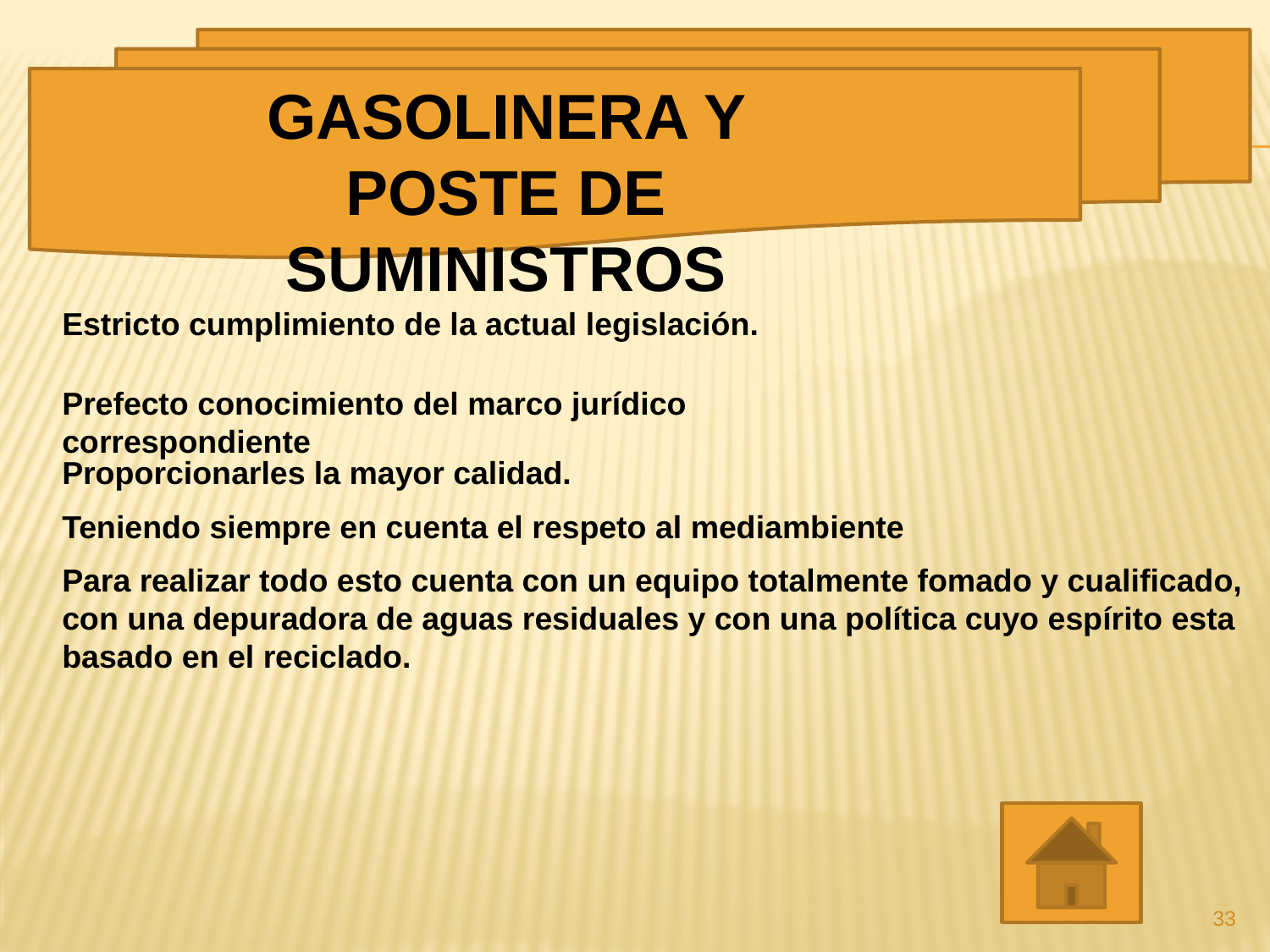

#
GASOLINERA Y POSTE DE SUMINISTROS
Estricto cumplimiento de la actual legislación.

Prefecto conocimiento del marco jurídico correspondiente
Proporcionarles la mayor calidad.
Teniendo siempre en cuenta el respeto al mediambiente
Para realizar todo esto cuenta con un equipo totalmente fomado y cualificado, con una depuradora de aguas residuales y con una política cuyo espírito esta basado en el reciclado.

33